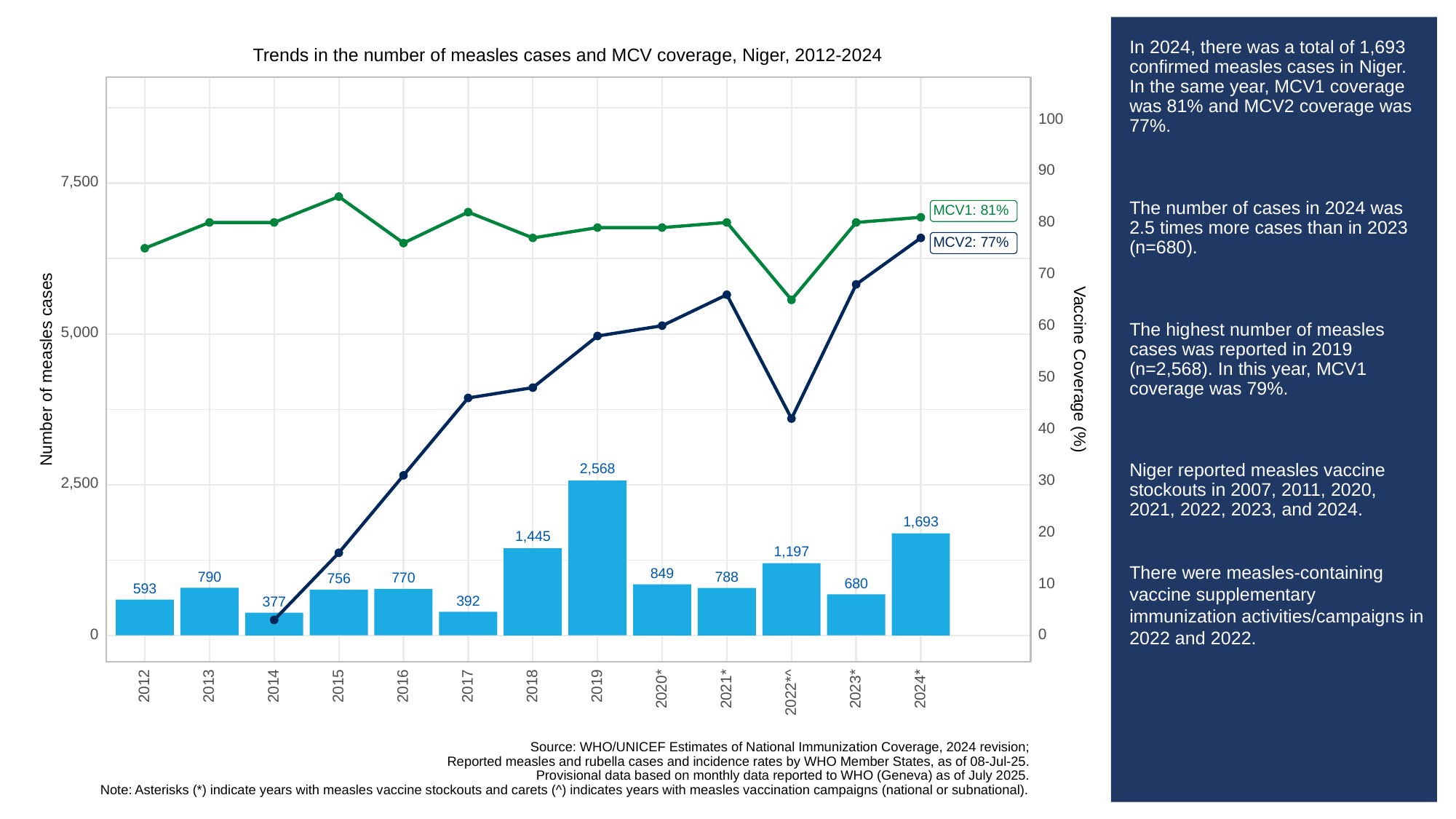

# In 2024, there was a total of 1,693 confirmed measles cases in Niger. In the same year, MCV1 coverage was 81% and MCV2 coverage was 77%.

The number of cases in 2024 was 2.5 times more cases than in 2023 (n=680).

The highest number of measles cases was reported in 2019 (n=2,568). In this year, MCV1 coverage was 79%.

Niger reported measles vaccine stockouts in 2007, 2011, 2020, 2021, 2022, 2023, and 2024.

There were measles-containing vaccine supplementary immunization activities/campaigns in 2022 and 2022.

Trends in the number of measles cases and MCV coverage, Niger, 2012-2024

100
90
7,500

MCV1: 81%

80

MCV2: 77%

70

60

5,000

Vaccine Coverage (%)
Number of measles cases
50

40
2,568

30
2,500

1,693
20
1,445

1,197

849
790
788
770
756
10
680
593

392
377

0
0

2013
2012
2014
2015
2016
2017
2018
2019
2023*
2020*
2021*
2024*
2022*^
Source: WHO/UNICEF Estimates of National Immunization Coverage, 2024 revision;
Reported measles and rubella cases and incidence rates by WHO Member States, as of 08-Jul-25.
Provisional data based on monthly data reported to WHO (Geneva) as of July 2025.
Note: Asterisks (*) indicate years with measles vaccine stockouts and carets (^) indicates years with measles vaccination campaigns (national or subnational).